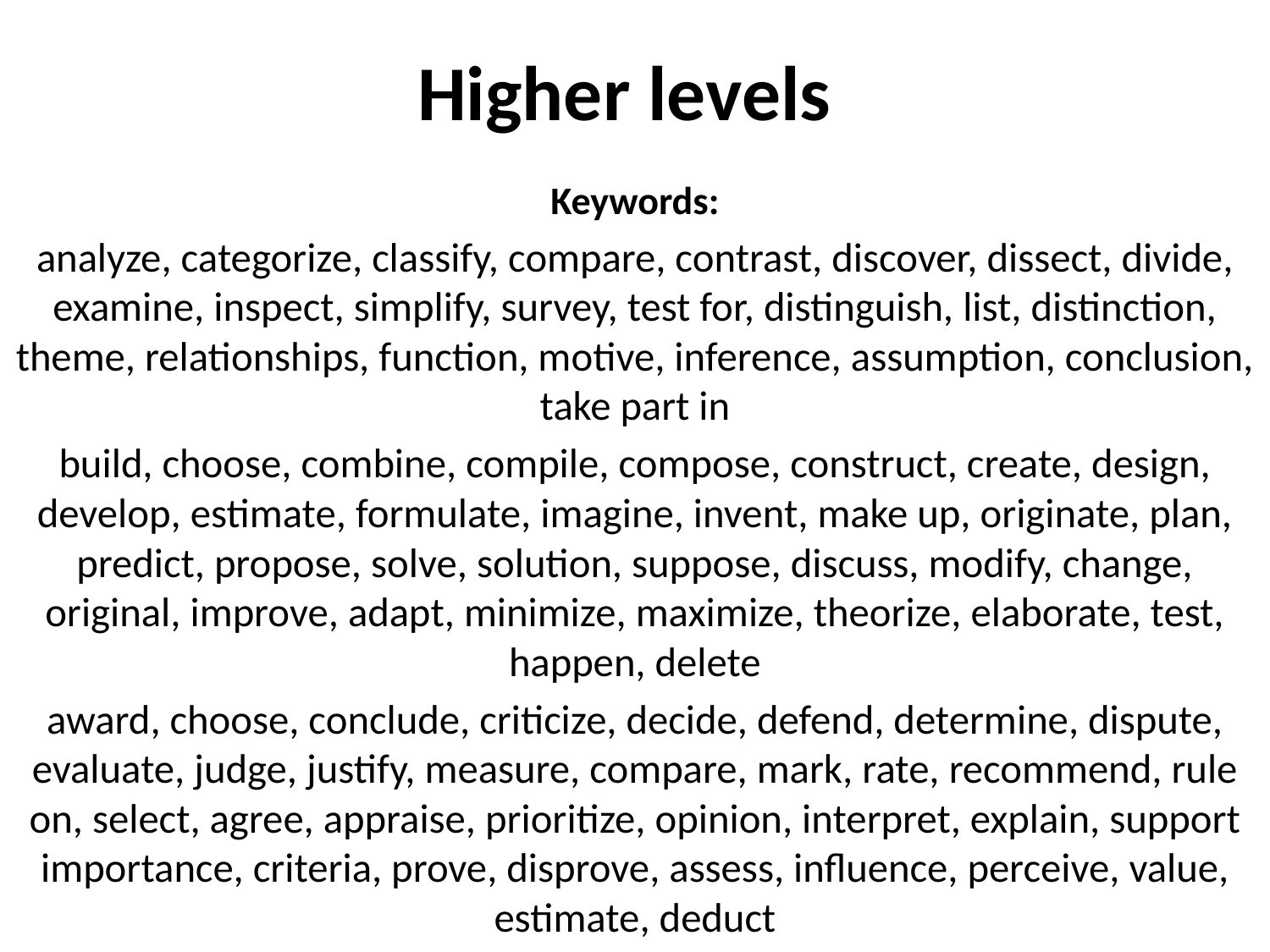

# Higher levels
Keywords:
analyze, categorize, classify, compare, contrast, discover, dissect, divide, examine, inspect, simplify, survey, test for, distinguish, list, distinction, theme, relationships, function, motive, inference, assumption, conclusion, take part in
build, choose, combine, compile, compose, construct, create, design, develop, estimate, formulate, imagine, invent, make up, originate, plan, predict, propose, solve, solution, suppose, discuss, modify, change, original, improve, adapt, minimize, maximize, theorize, elaborate, test, happen, delete
award, choose, conclude, criticize, decide, defend, determine, dispute, evaluate, judge, justify, measure, compare, mark, rate, recommend, rule on, select, agree, appraise, prioritize, opinion, interpret, explain, support importance, criteria, prove, disprove, assess, influence, perceive, value, estimate, deduct